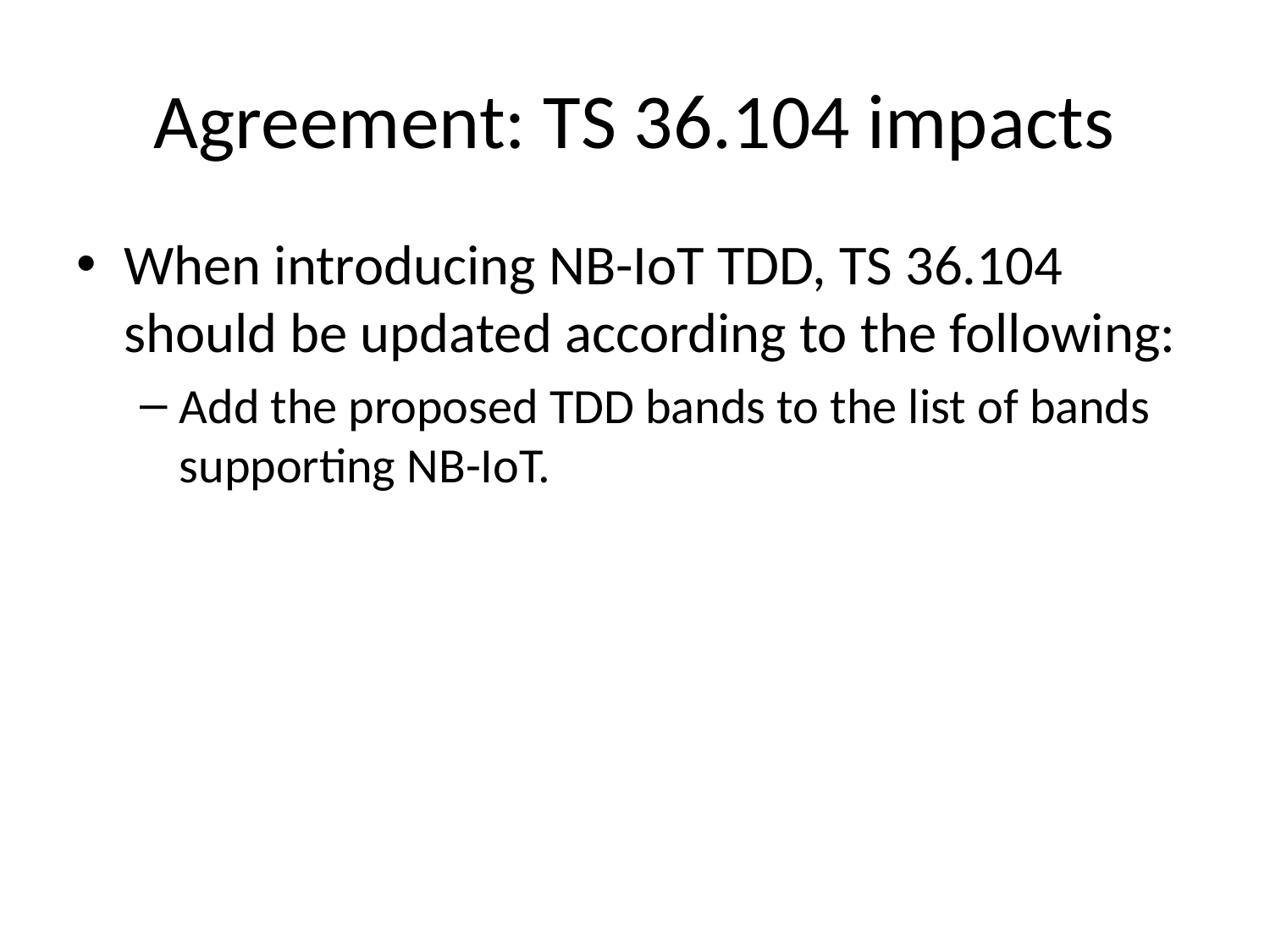

# Agreement: TS 36.104 impacts
When introducing NB-IoT TDD, TS 36.104 should be updated according to the following:
Add the proposed TDD bands to the list of bands supporting NB-IoT.